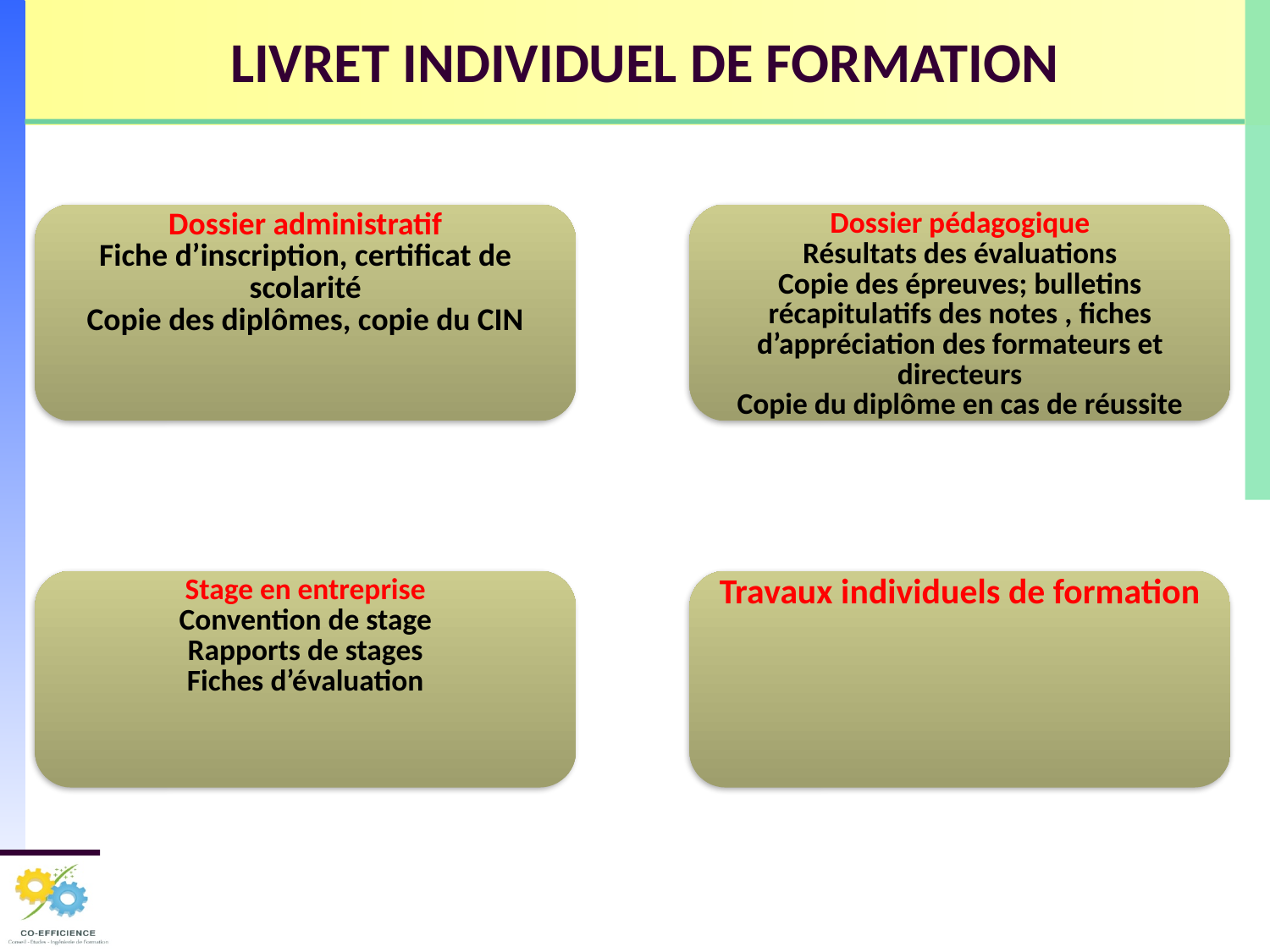

# LIVRET INDIVIDUEL DE FORMATION
Dossier administratif
Fiche d’inscription, certificat de scolarité
Copie des diplômes, copie du CIN
Dossier pédagogique
Résultats des évaluations
Copie des épreuves; bulletins récapitulatifs des notes , fiches d’appréciation des formateurs et directeurs
Copie du diplôme en cas de réussite
Stage en entreprise
Convention de stage
Rapports de stages
Fiches d’évaluation
Travaux individuels de formation